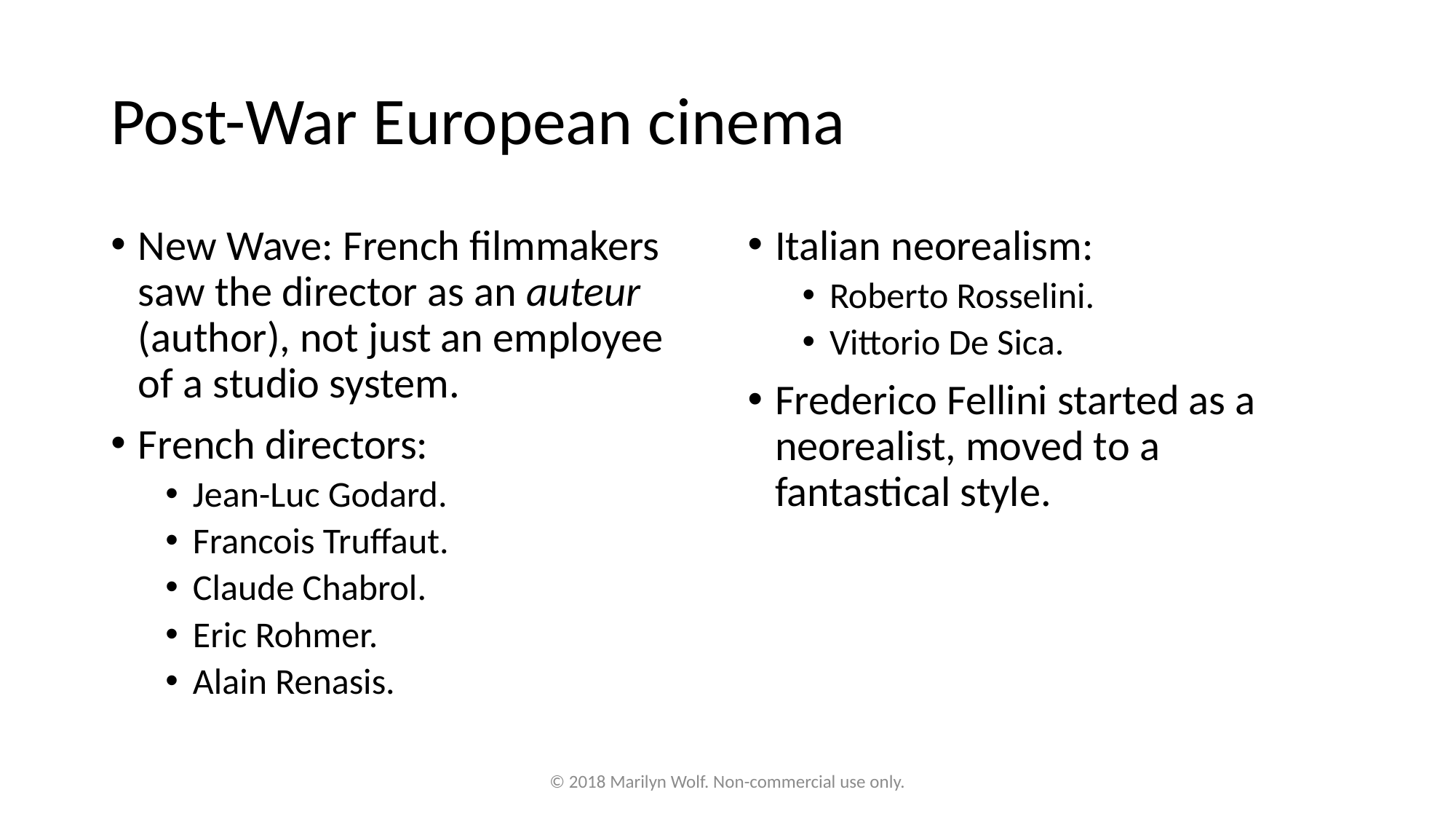

# Post-War European cinema
New Wave: French filmmakers saw the director as an auteur (author), not just an employee of a studio system.
French directors:
Jean-Luc Godard.
Francois Truffaut.
Claude Chabrol.
Eric Rohmer.
Alain Renasis.
Italian neorealism:
Roberto Rosselini.
Vittorio De Sica.
Frederico Fellini started as a neorealist, moved to a fantastical style.
© 2018 Marilyn Wolf. Non-commercial use only.